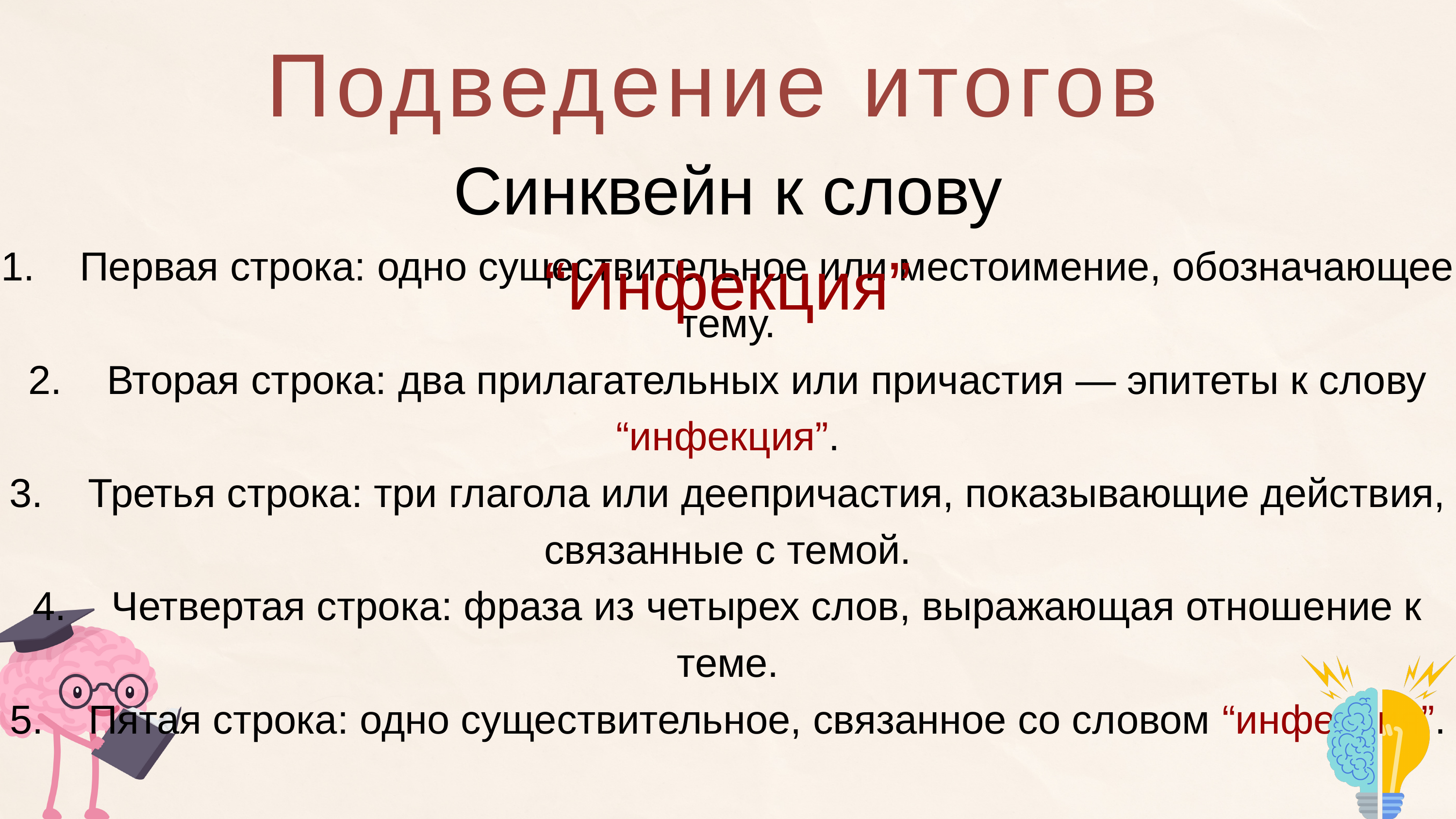

Подведение итогов
Синквейн к слову “Инфекция”
1.    Первая строка: одно существительное или местоимение, обозначающее тему.
2.    Вторая строка: два прилагательных или причастия — эпитеты к слову “инфекция”.
3.    Третья строка: три глагола или деепричастия, показывающие действия, связанные с темой.
4.    Четвертая строка: фраза из четырех слов, выражающая отношение к теме.
5.    Пятая строка: одно существительное, связанное со словом “инфекция”.